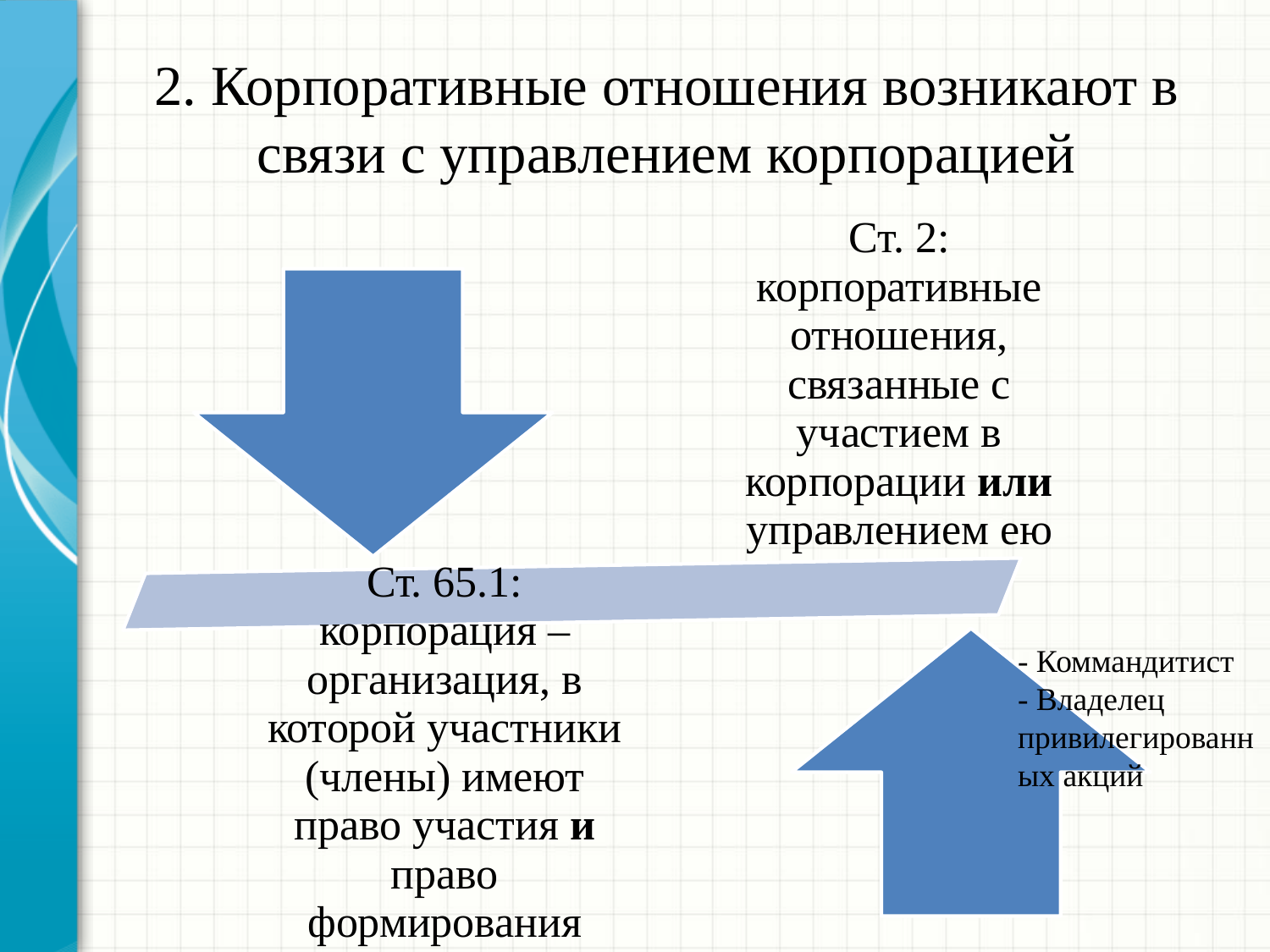

# 2. Корпоративные отношения возникают в связи с управлением корпорацией
Ст. 2: корпоративные отношения, связанные с участием в корпорации или управлением ею
- Коммандитист
- Владелец привилегированных акций